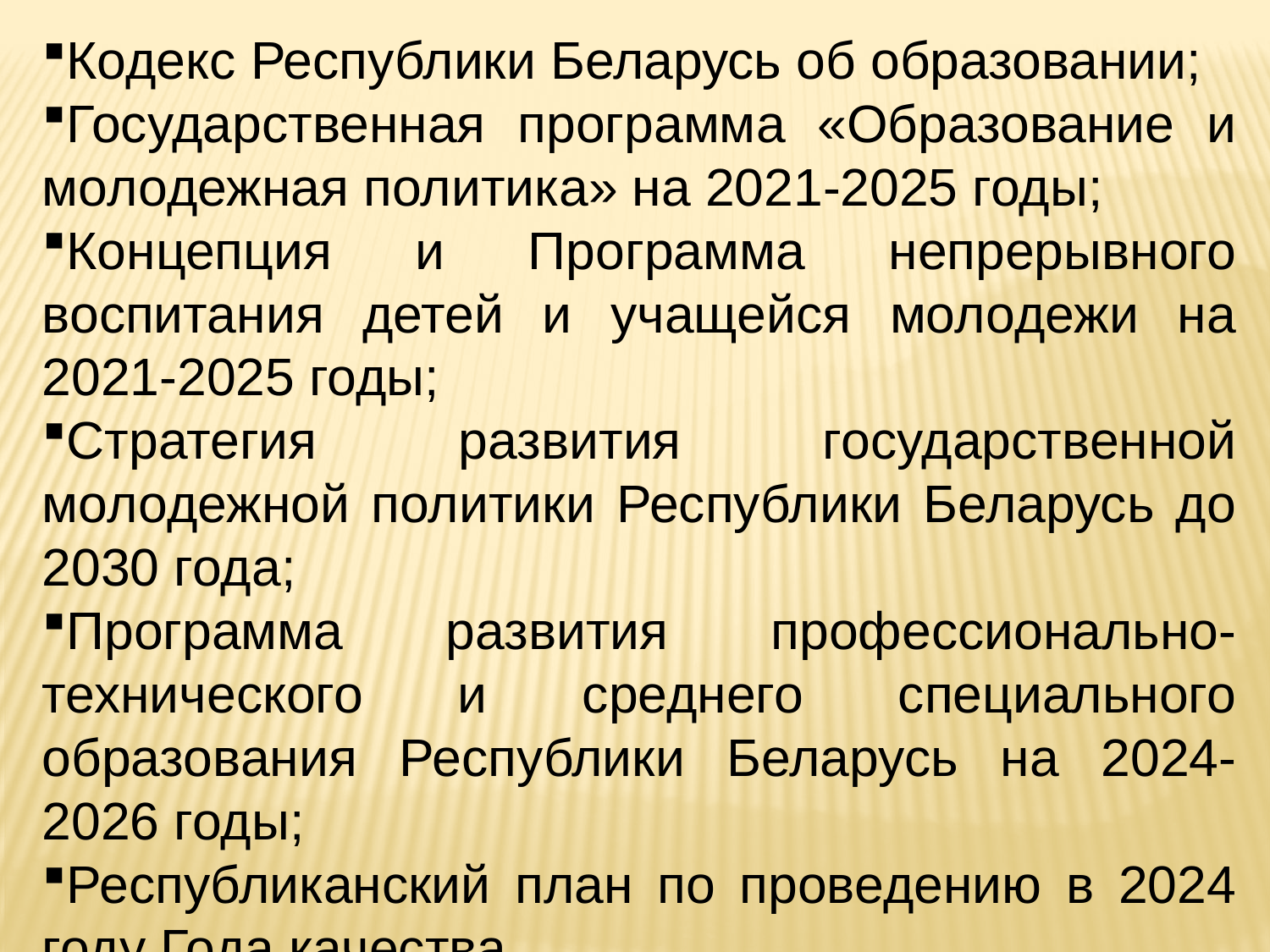

Кодекс Республики Беларусь об образовании;
Государственная программа «Образование и молодежная политика» на 2021-2025 годы;
Концепция и Программа непрерывного воспитания детей и учащейся молодежи на 2021-2025 годы;
Стратегия развития государственной молодежной политики Республики Беларусь до 2030 года;
Программа развития профессионально-технического и среднего специального образования Республики Беларусь на 2024-2026 годы;
Республиканский план по проведению в 2024 году Года качества.